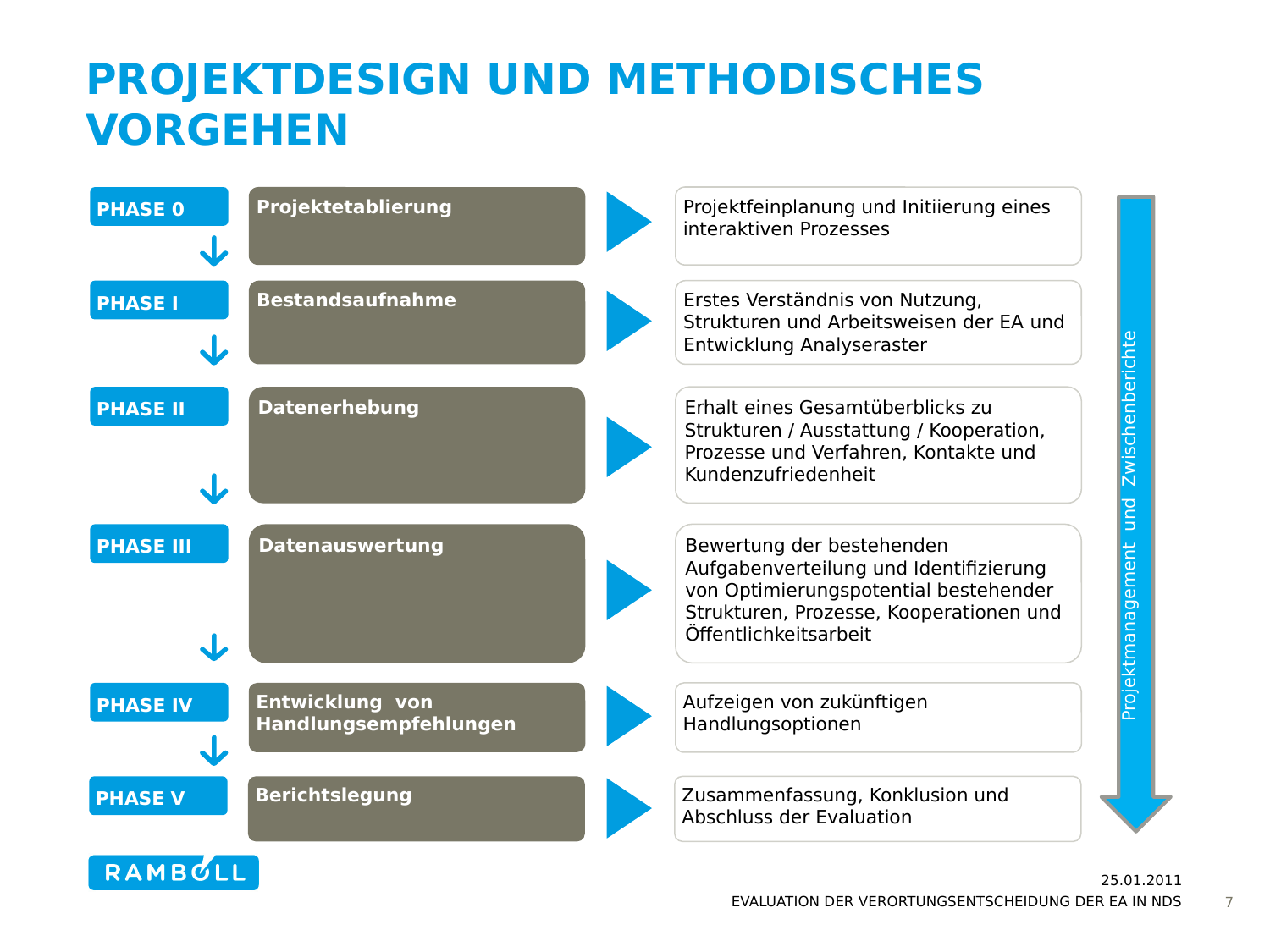

PROJEKTDESIGN UND METHODISCHES VORGEHEN
Projektmanagement  und  Zwischenberichte

PHASE 0
Projektetablierung

Projektfeinplanung und Initiierung eines interaktiven Prozesses

Bestandsaufnahme
Erstes Verständnis von Nutzung, Strukturen und Arbeitsweisen der EA und  Entwicklung Analyseraster
PHASE I

PHASE II
Datenerhebung
Erhalt eines Gesamtüberblicks zu Strukturen / Ausstattung / Kooperation, Prozesse und Verfahren, Kontakte und Kundenzufriedenheit

PHASE III
Datenauswertung
Bewertung der bestehenden Aufgabenverteilung und Identifizierung von Optimierungspotential bestehender Strukturen, Prozesse, Kooperationen und Öffentlichkeitsarbeit

PHASE IV
Entwicklung  von Handlungsempfehlungen
Aufzeigen von zukünftigen Handlungsoptionen

Berichtslegung
Zusammenfassung, Konklusion und Abschluss der Evaluation
PHASE V

25.01.2011
Evaluation der Verortungsentscheidung der EA in Nds
7